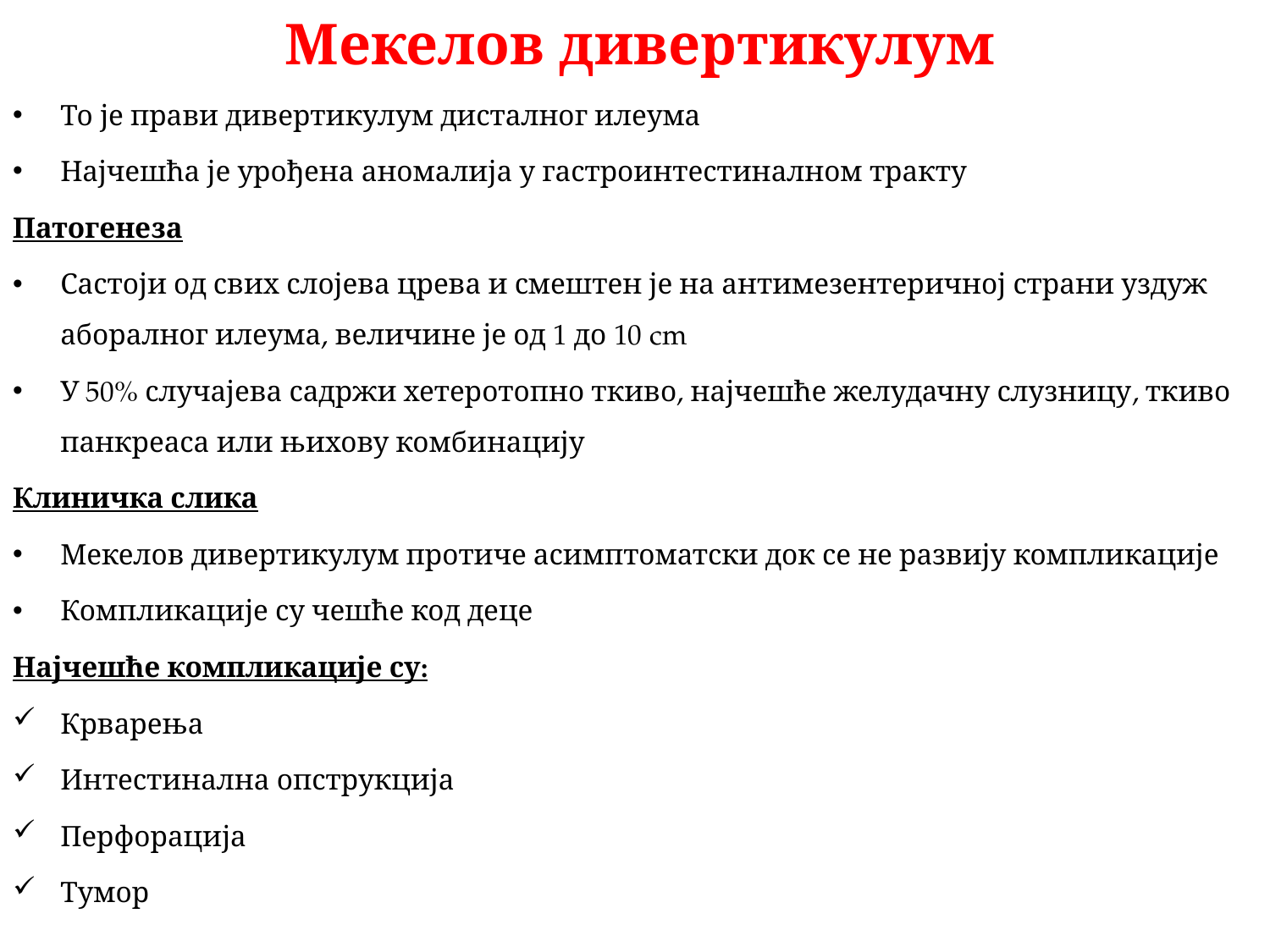

# Мекелов дивертикулум
То је прави дивертикулум дисталног илеума
Најчешћа је урођена аномалија у гастроинтестиналном тракту
Патогенеза
Састоји од свих слојева црева и смештен је на антимезентеричној страни уздуж аборалног илеума, величине је од 1 до 10 cm
У 50% случајева садржи хетеротопно ткиво, најчешће желудачну слузницу, ткиво панкреаса или њихову комбинацију
Клиничка слика
Мекелов дивертикулум протиче асимптоматски док се не развију компликације
Компликације су чешће код деце
Најчешће компликације су:
Крварења
Интестинална опструкција
Перфорација
Тумор